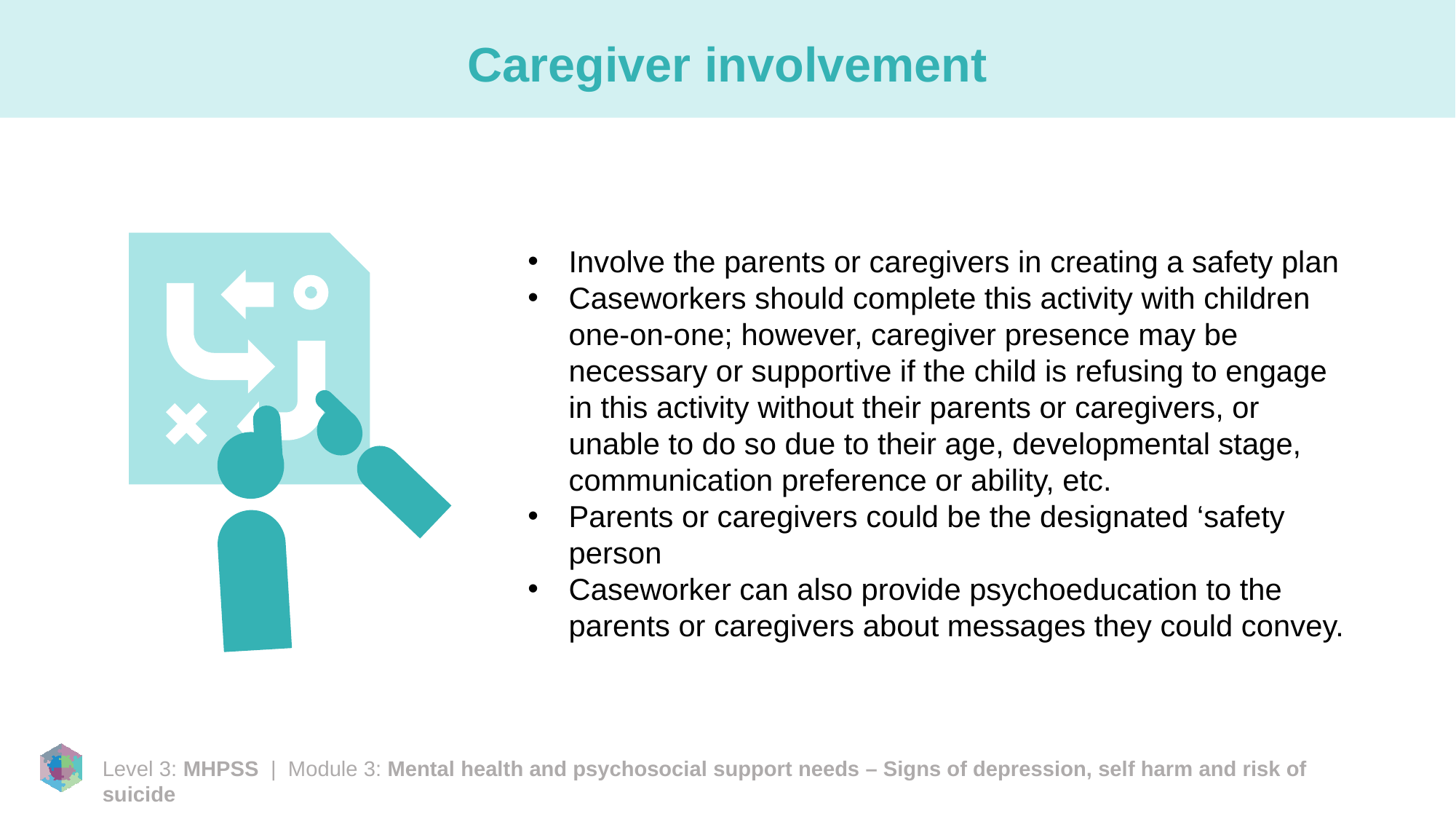

# Caregiver involvement

Involve the parents or caregivers in creating a safety plan
Caseworkers should complete this activity with children one-on-one; however, caregiver presence may be necessary or supportive if the child is refusing to engage in this activity without their parents or caregivers, or unable to do so due to their age, developmental stage, communication preference or ability, etc.
Parents or caregivers could be the designated ‘safety person
Caseworker can also provide psychoeducation to the parents or caregivers about messages they could convey.